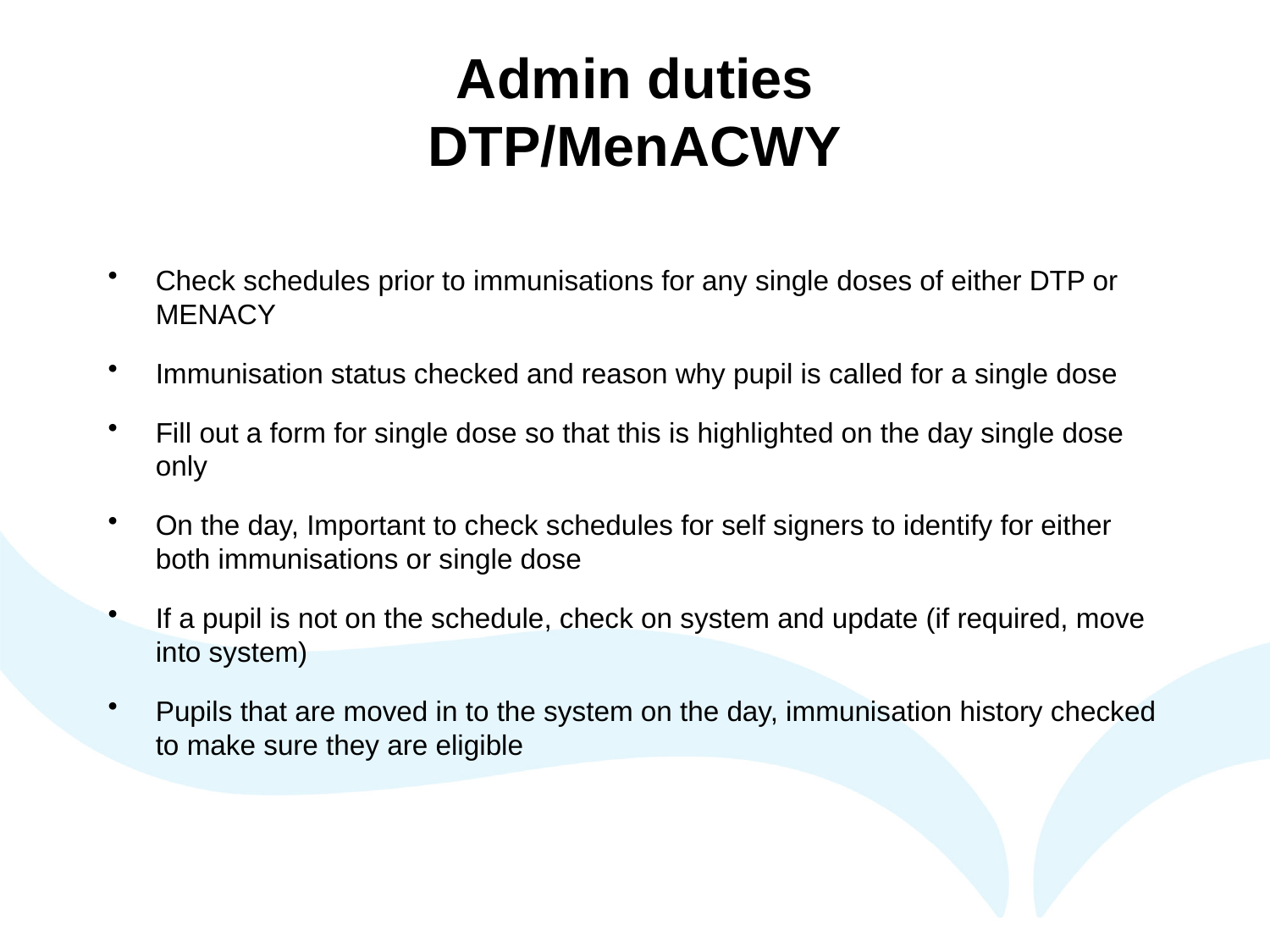

# Admin duties DTP/MenACWY
Check schedules prior to immunisations for any single doses of either DTP or MENACY

Immunisation status checked and reason why pupil is called for a single dose

Fill out a form for single dose so that this is highlighted on the day single dose only

On the day, Important to check schedules for self signers to identify for either both immunisations or single dose

If a pupil is not on the schedule, check on system and update (if required, move into system)

Pupils that are moved in to the system on the day, immunisation history checked to make sure they are eligible